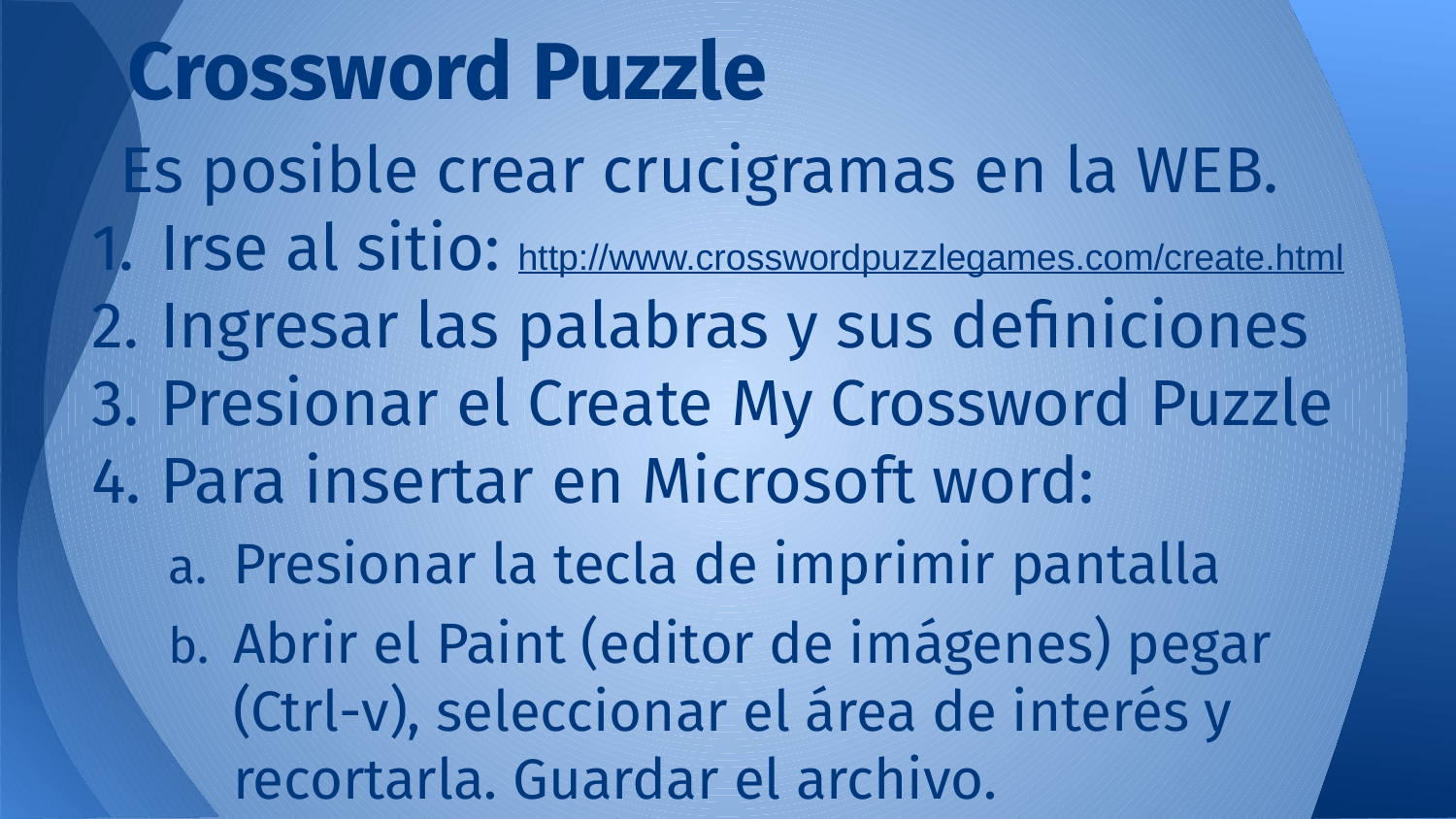

# Crossword Puzzle
Es posible crear crucigramas en la WEB.
Irse al sitio: http://www.crosswordpuzzlegames.com/create.html
Ingresar las palabras y sus definiciones
Presionar el Create My Crossword Puzzle
Para insertar en Microsoft word:
Presionar la tecla de imprimir pantalla
Abrir el Paint (editor de imágenes) pegar (Ctrl-v), seleccionar el área de interés y recortarla. Guardar el archivo.